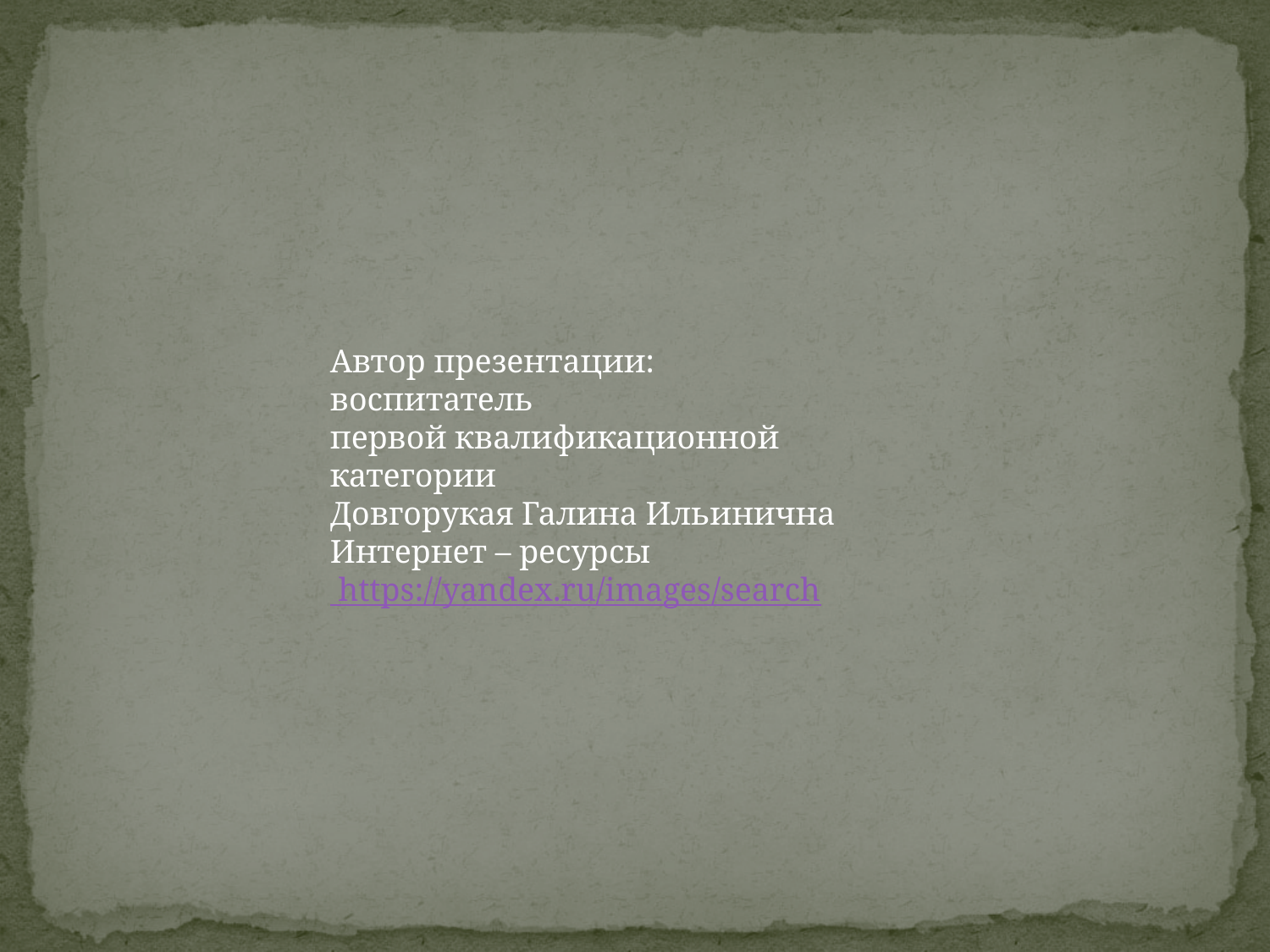

Автор презентации:
воспитатель
первой квалификационной категории
Довгорукая Галина Ильинична
Интернет – ресурсы
 https://yandex.ru/images/search